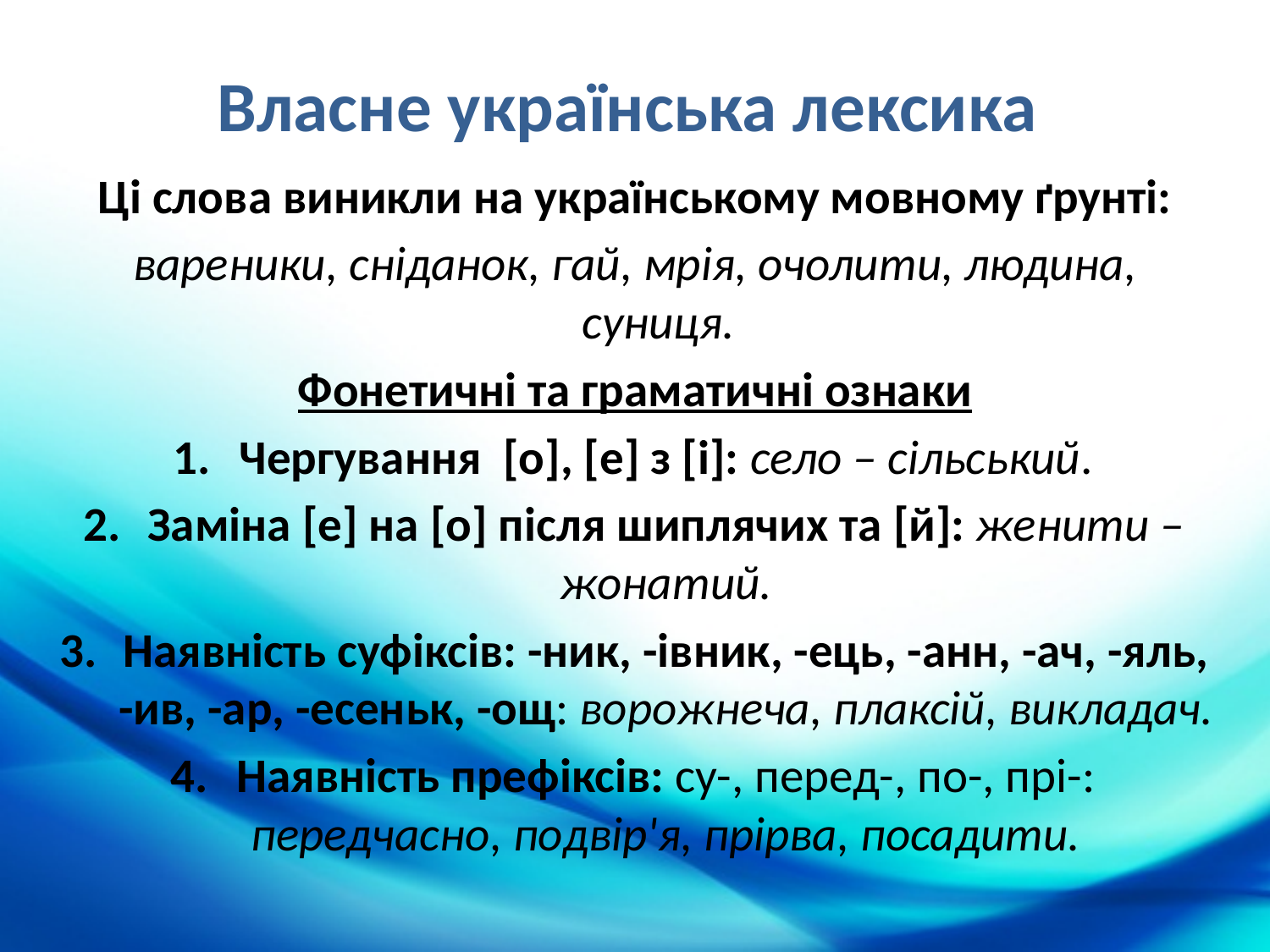

# Власне українська лексика
Ці слова виникли на українському мовному ґрунті:
вареники, сніданок, гай, мрія, очолити, людина, суниця.
Фонетичні та граматичні ознаки
Чергування  [о], [е] з [і]: село – сільський.
Заміна [е] на [о] після шиплячих та [й]: женити – жонатий.
Наявність суфіксів: -ник, -івник, -ець, -анн, -ач, -яль, -ив, -ар, -есеньк, -ощ: ворожнеча, плаксій, викладач.
Наявність префіксів: су-, перед-, по-, прі-: передчасно, подвір'я, прірва, посадити.